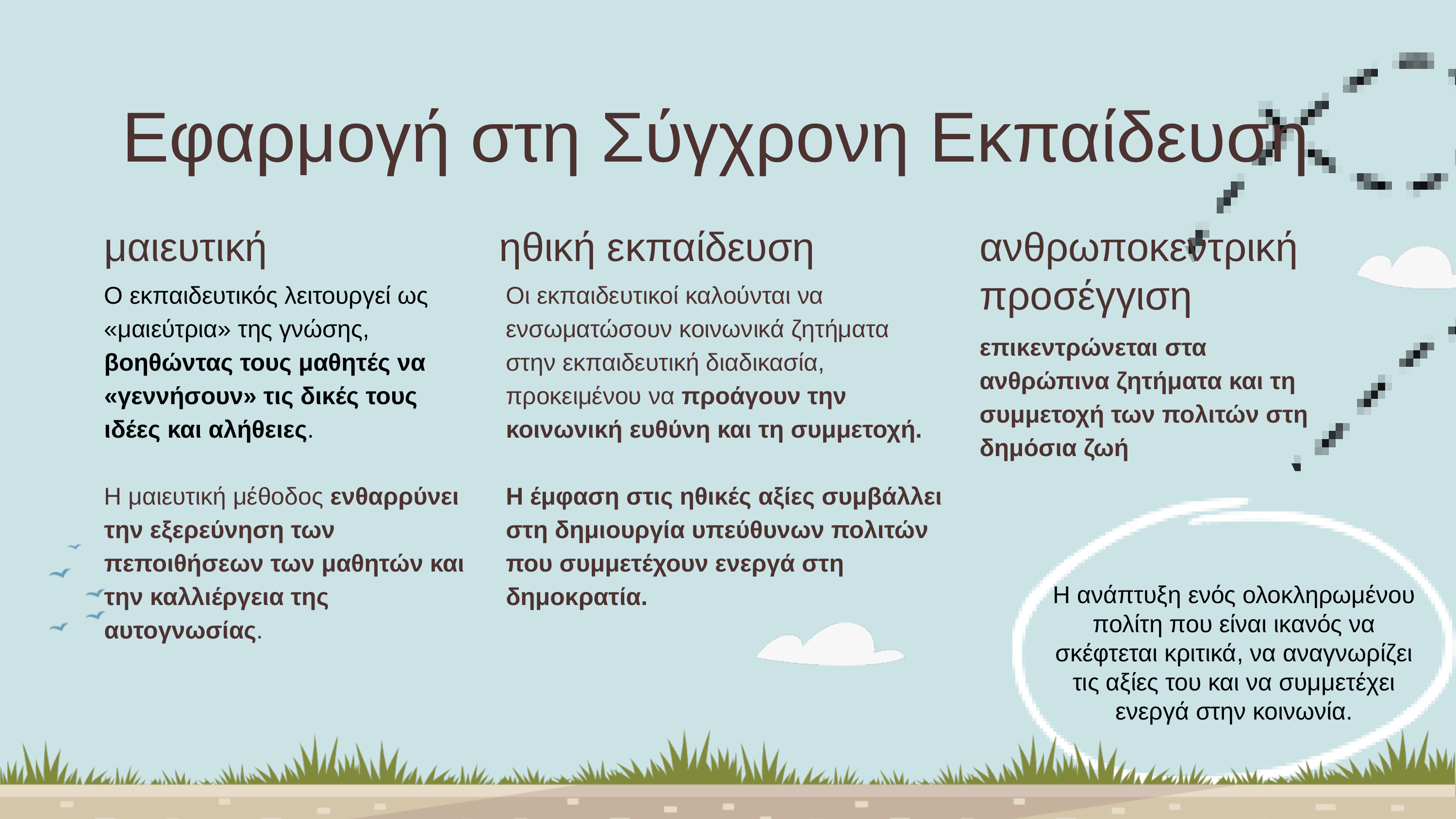

Εφαρμογή στη Σύγχρονη Εκπαίδευση

μαιευτική
ηθική εκπαίδευση
ανθρωποκεντρική προσέγγιση

Ο εκπαιδευτικός λειτουργεί ως «μαιεύτρια» της γνώσης, βοηθώντας τους μαθητές να «γεννήσουν» τις δικές τους ιδέες και αλήθειες.

Η μαιευτική μέθοδος ενθαρρύνει την εξερεύνηση των πεποιθήσεων των μαθητών και την καλλιέργεια της αυτογνωσίας.
Οι εκπαιδευτικοί καλούνται να ενσωματώσουν κοινωνικά ζητήματα στην εκπαιδευτική διαδικασία, προκειμένου να προάγουν την κοινωνική ευθύνη και τη συμμετοχή.

Η έμφαση στις ηθικές αξίες συμβάλλει στη δημιουργία υπεύθυνων πολιτών που συμμετέχουν ενεργά στη δημοκρατία.
επικεντρώνεται στα ανθρώπινα ζητήματα και τη συμμετοχή των πολιτών στη δημόσια ζωή

Η ανάπτυξη ενός ολοκληρωμένου πολίτη που είναι ικανός να σκέφτεται κριτικά, να αναγνωρίζει τις αξίες του και να συμμετέχει ενεργά στην κοινωνία.